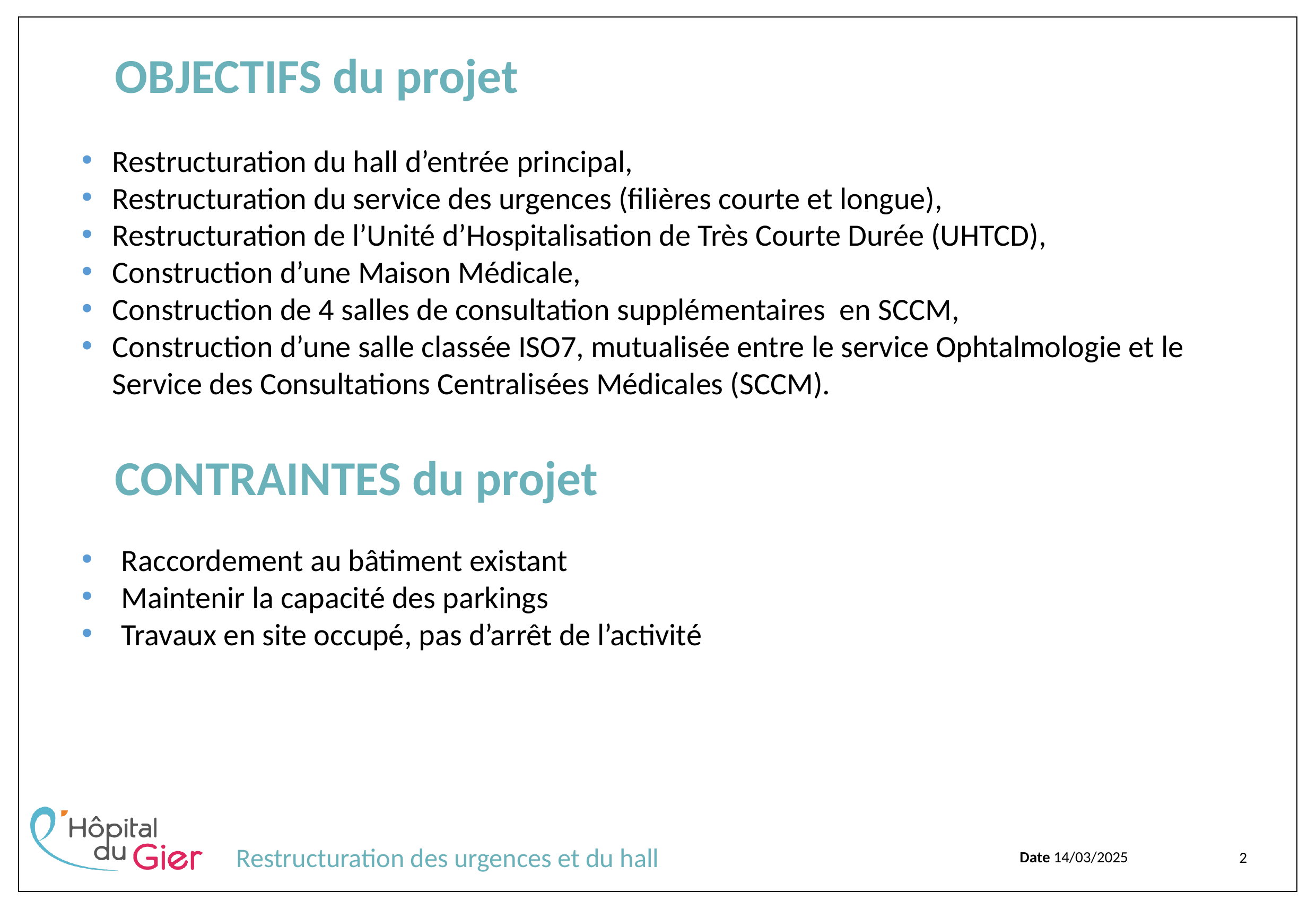

# OBJECTIFS du projet
Restructuration du hall d’entrée principal,
Restructuration du service des urgences (filières courte et longue),
Restructuration de l’Unité d’Hospitalisation de Très Courte Durée (UHTCD),
Construction d’une Maison Médicale,
Construction de 4 salles de consultation supplémentaires  en SCCM,
Construction d’une salle classée ISO7, mutualisée entre le service Ophtalmologie et le Service des Consultations Centralisées Médicales (SCCM).
CONTRAINTES du projet
Raccordement au bâtiment existant
Maintenir la capacité des parkings
Travaux en site occupé, pas d’arrêt de l’activité
2